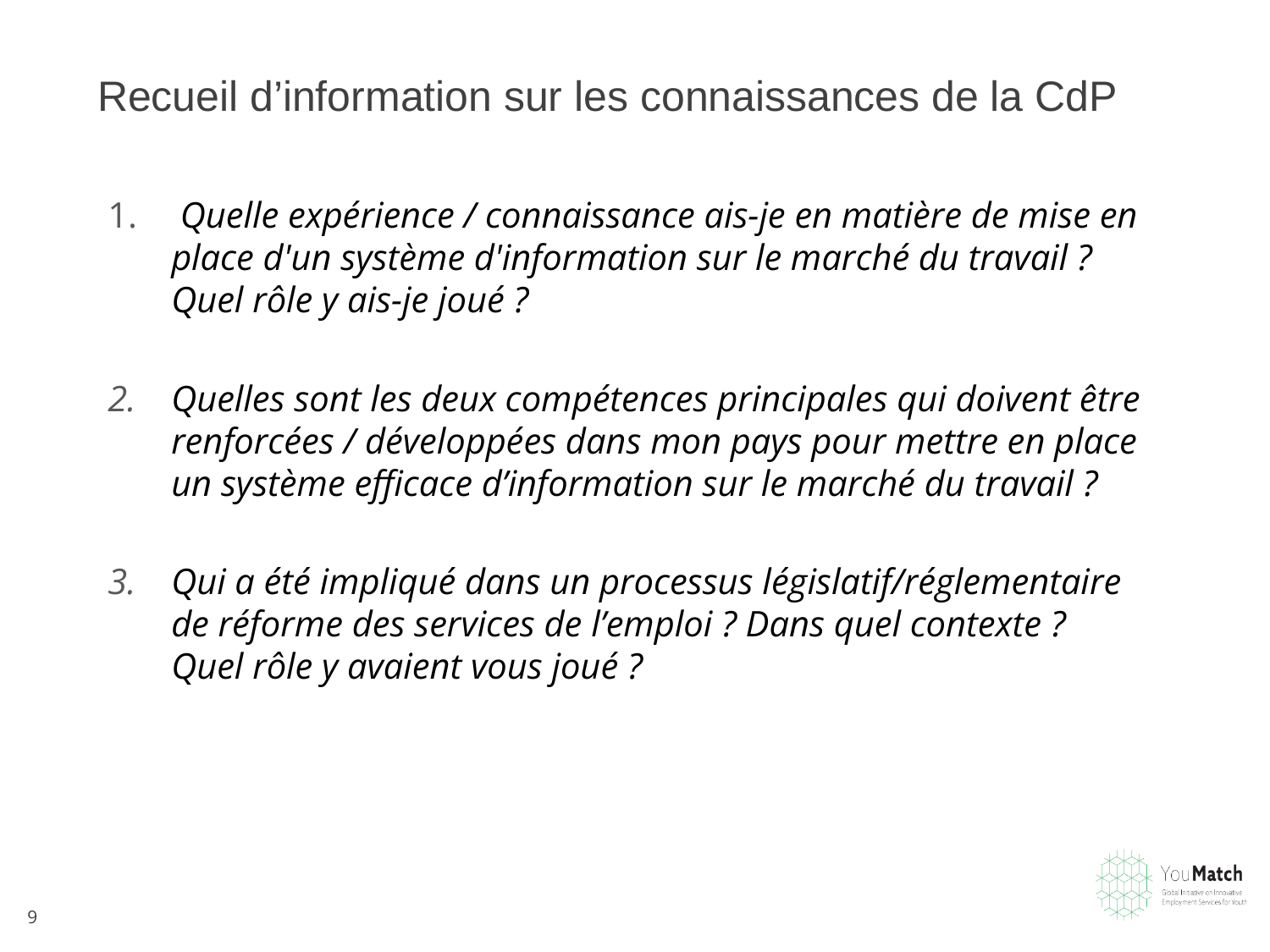

# Recueil d’information sur les connaissances de la CdP
 Quelle expérience / connaissance ais-je en matière de mise en place d'un système d'information sur le marché du travail ? Quel rôle y ais-je joué ?

Quelles sont les deux compétences principales qui doivent être renforcées / développées dans mon pays pour mettre en place un système efficace d’information sur le marché du travail ?

Qui a été impliqué dans un processus législatif/réglementaire de réforme des services de l’emploi ? Dans quel contexte ? Quel rôle y avaient vous joué ?

9